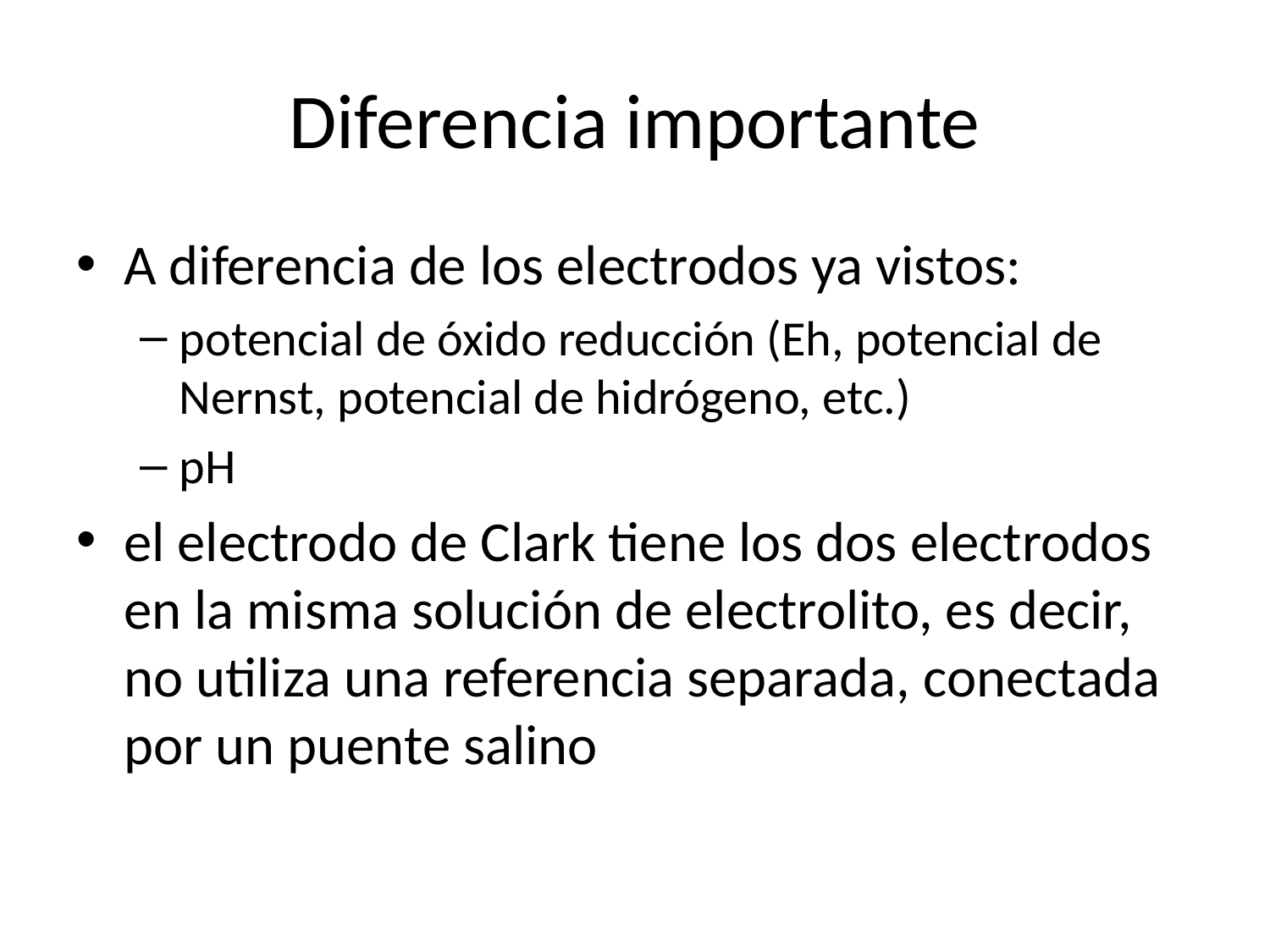

# Diferencia importante
A diferencia de los electrodos ya vistos:
potencial de óxido reducción (Eh, potencial de Nernst, potencial de hidrógeno, etc.)
pH
el electrodo de Clark tiene los dos electrodos en la misma solución de electrolito, es decir, no utiliza una referencia separada, conectada por un puente salino